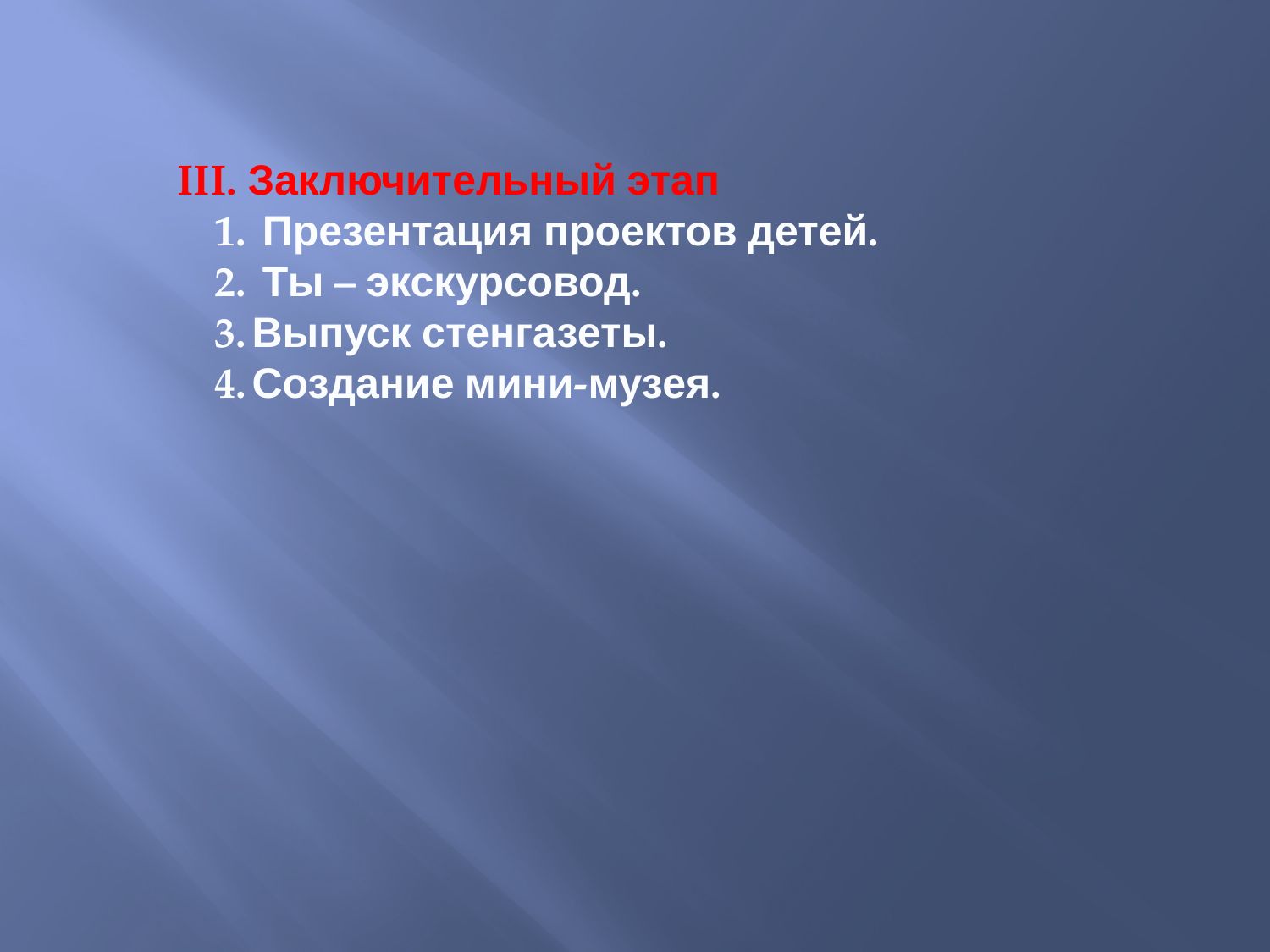

III. Заключительный этап
 Презентация проектов детей.
 Ты – экскурсовод.
Выпуск стенгазеты.
Создание мини-музея.